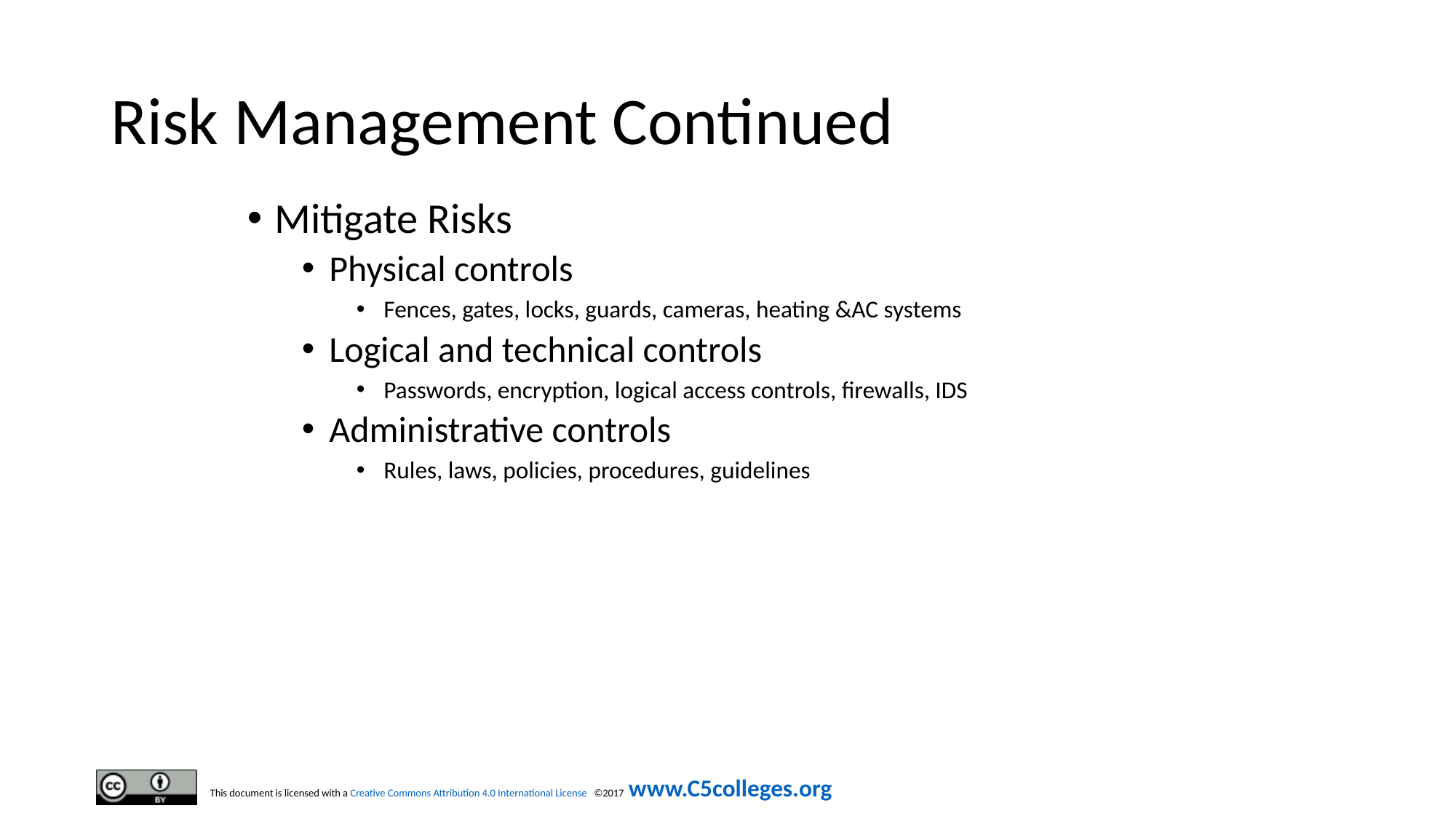

# Risk Management Continued
Mitigate Risks
Physical controls
Fences, gates, locks, guards, cameras, heating &AC systems
Logical and technical controls
Passwords, encryption, logical access controls, firewalls, IDS
Administrative controls
Rules, laws, policies, procedures, guidelines